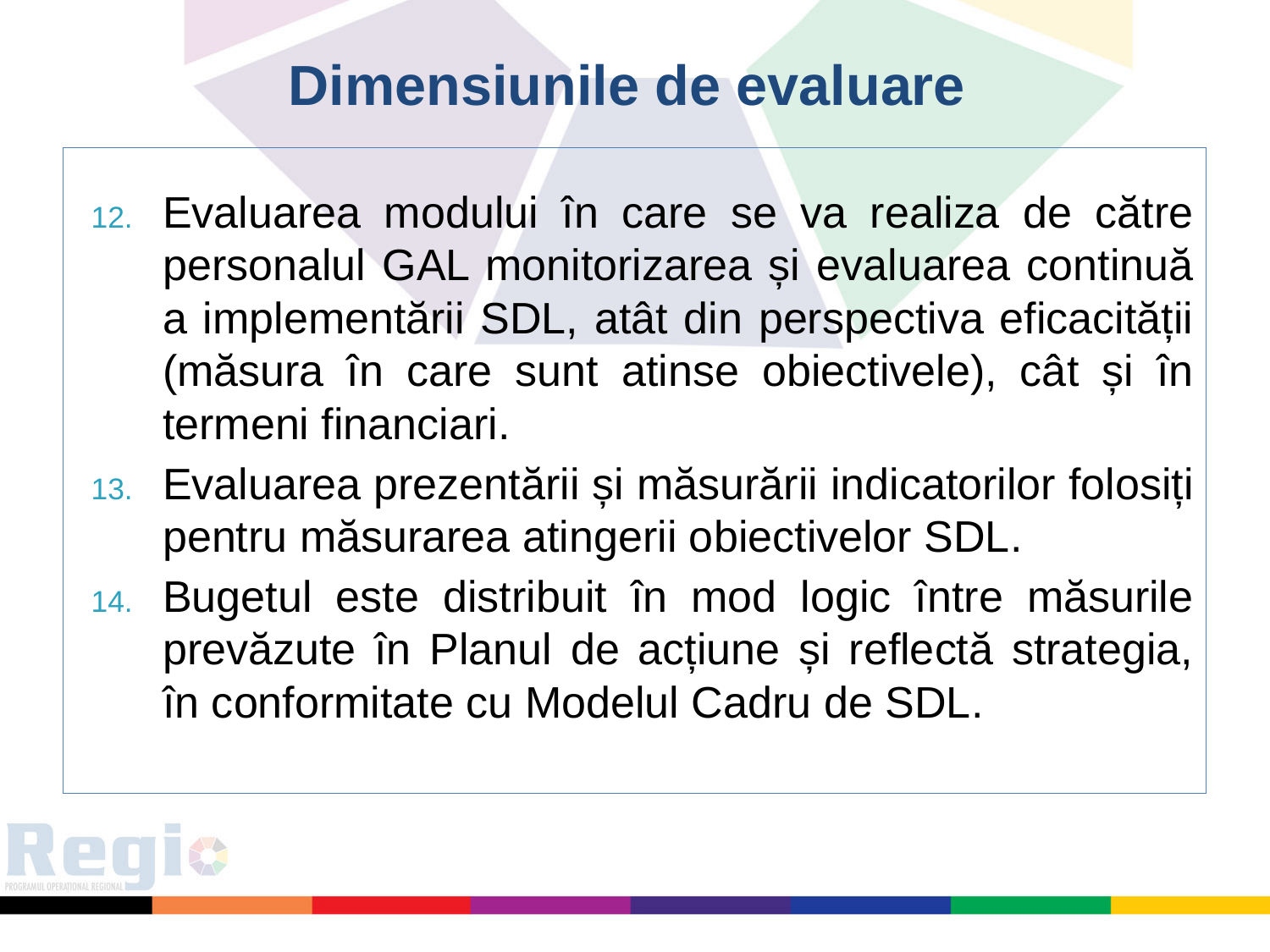

# Dimensiunile de evaluare

Evaluarea modului în care se va realiza de către personalul GAL monitorizarea și evaluarea continuă a implementării SDL, atât din perspectiva eficacității (măsura în care sunt atinse obiectivele), cât și în termeni financiari.
Evaluarea prezentării și măsurării indicatorilor folosiți pentru măsurarea atingerii obiectivelor SDL.
Bugetul este distribuit în mod logic între măsurile prevăzute în Planul de acțiune și reflectă strategia, în conformitate cu Modelul Cadru de SDL.